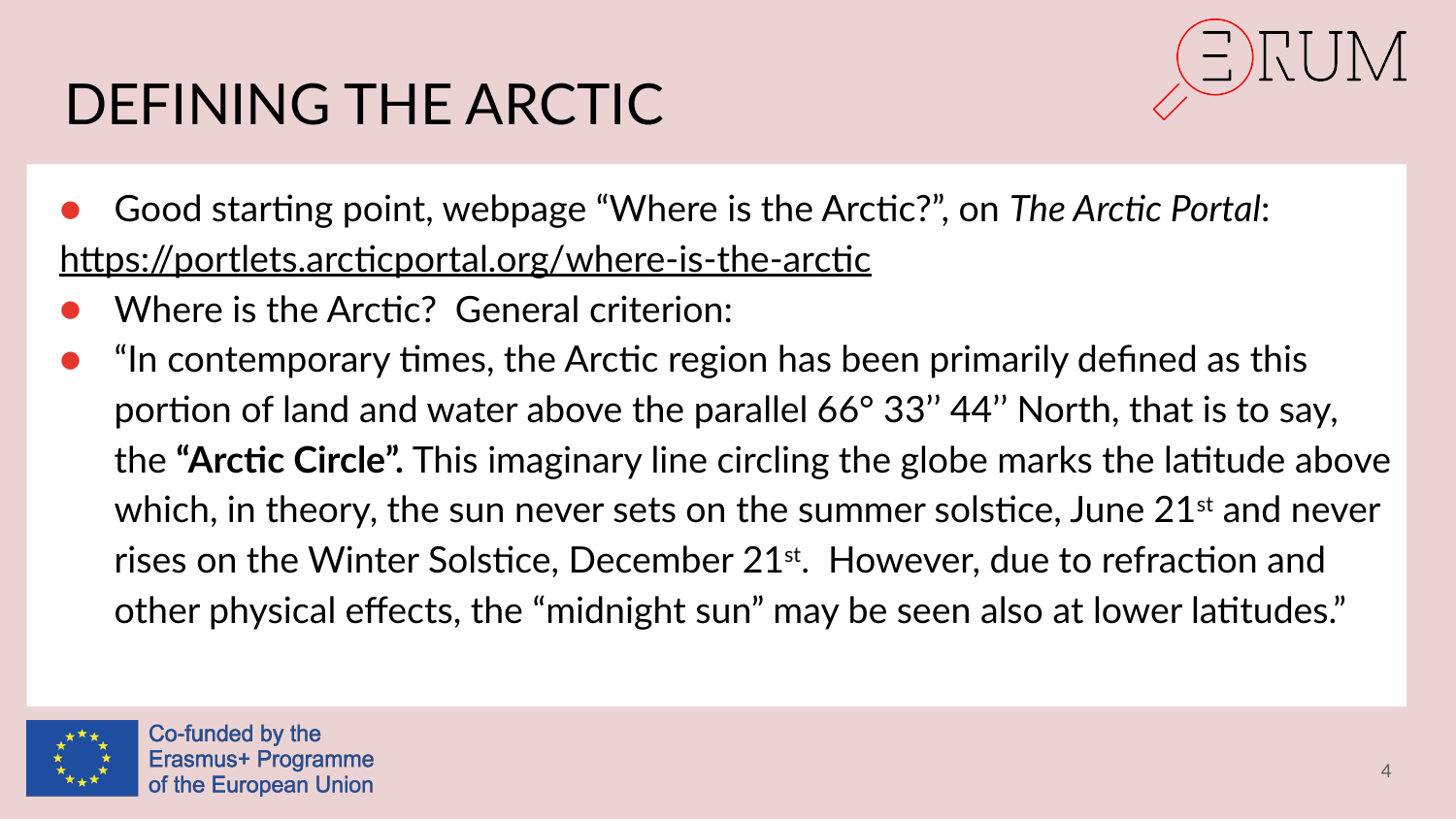

# DEFINING THE ARCTIC
Good starting point, webpage “Where is the Arctic?”, on The Arctic Portal:
https://portlets.arcticportal.org/where-is-the-arctic
Where is the Arctic?  General criterion:
“In contemporary times, the Arctic region has been primarily defined as this portion of land and water above the parallel 66° 33’’ 44’’ North, that is to say, the “Arctic Circle”. This imaginary line circling the globe marks the latitude above which, in theory, the sun never sets on the summer solstice, June 21st and never rises on the Winter Solstice, December 21st.  However, due to refraction and other physical effects, the “midnight sun” may be seen also at lower latitudes.”

4